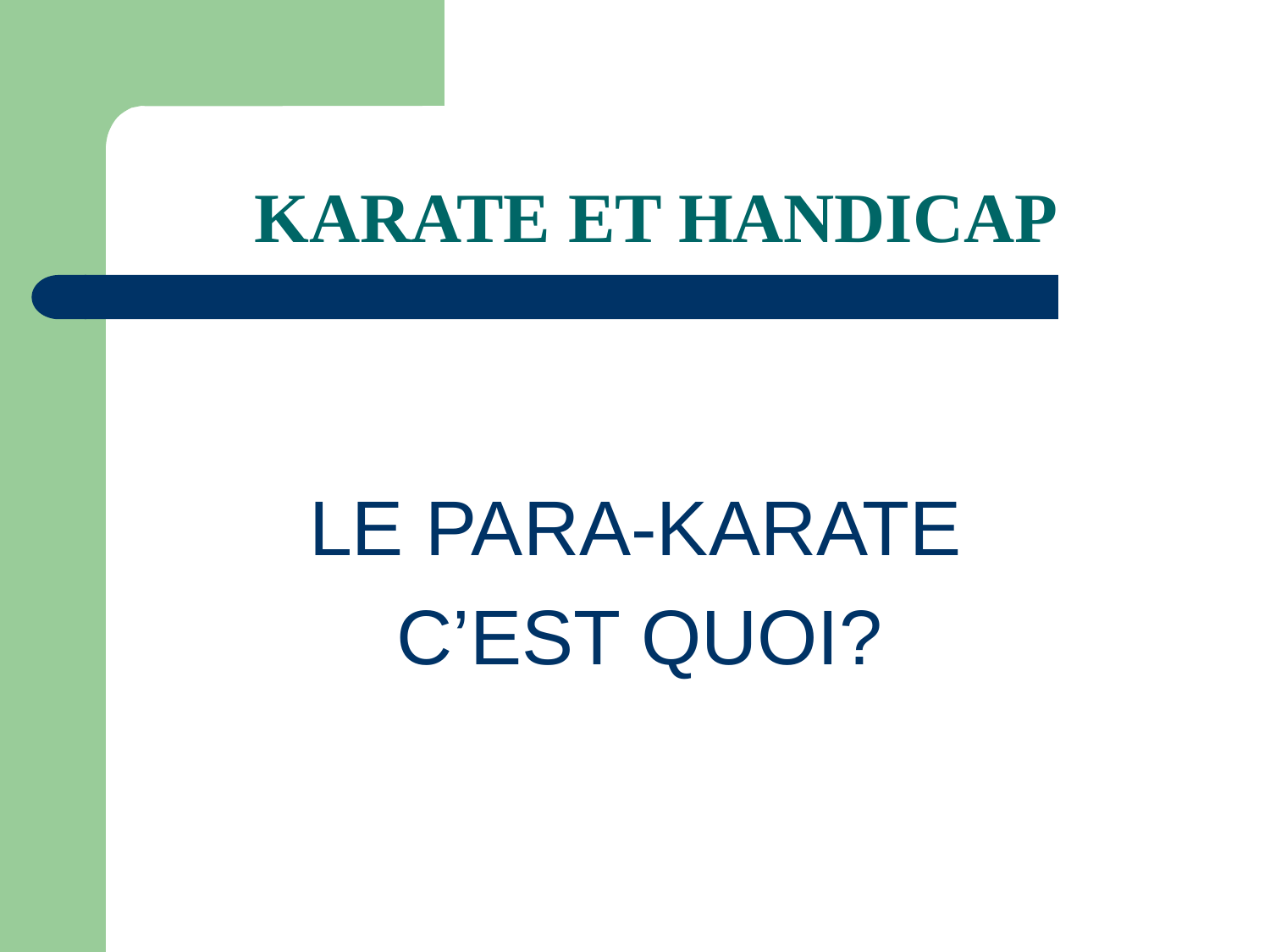

# KARATE ET HANDICAP

 LE PARA-KARATE
C’EST QUOI?